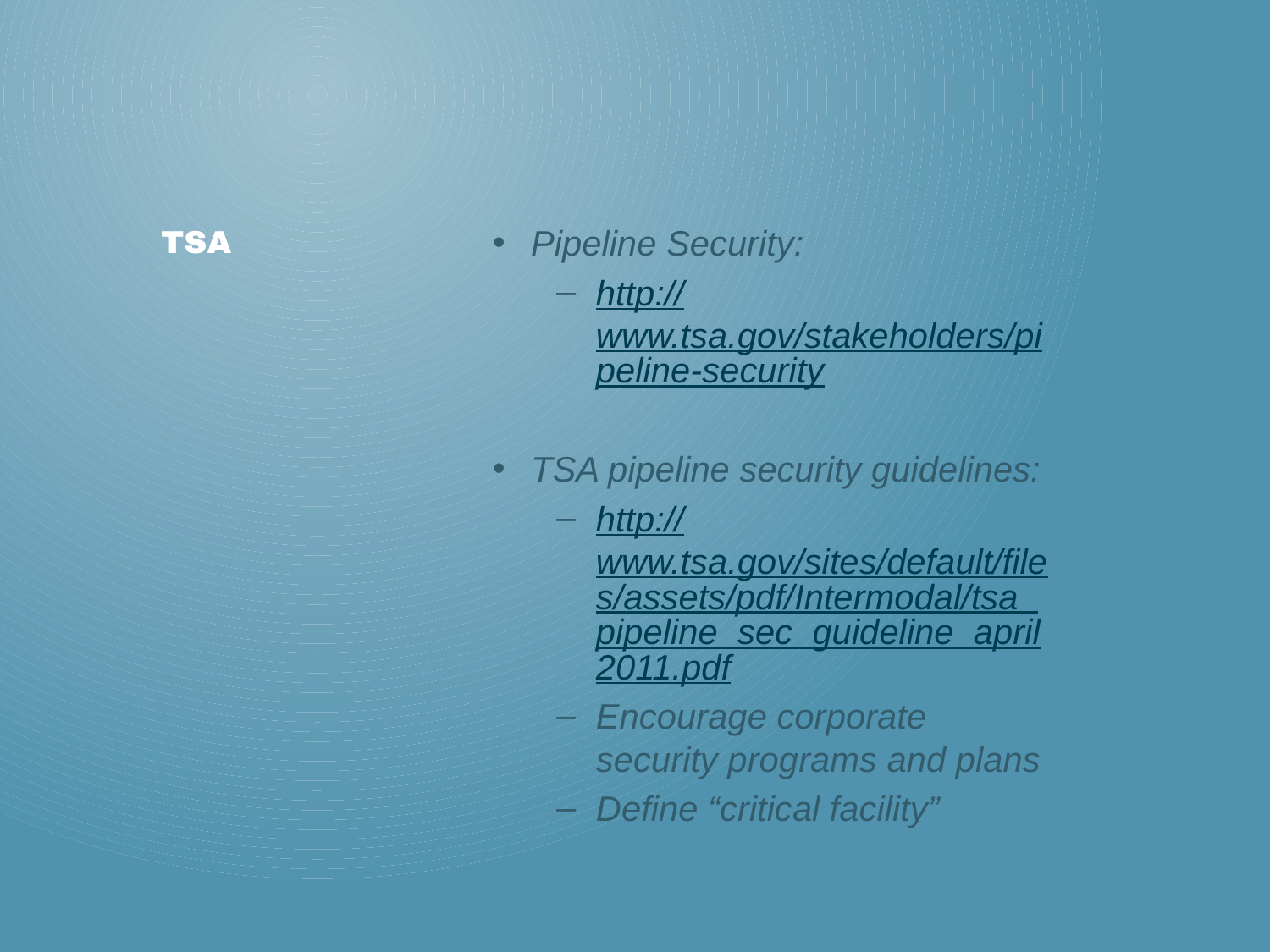

Pipeline Security:
http://www.tsa.gov/stakeholders/pipeline-security

TSA pipeline security guidelines:
http://www.tsa.gov/sites/default/files/assets/pdf/Intermodal/tsa_pipeline_sec_guideline_april2011.pdf
Encourage corporate security programs and plans
Define “critical facility”

# Tsa